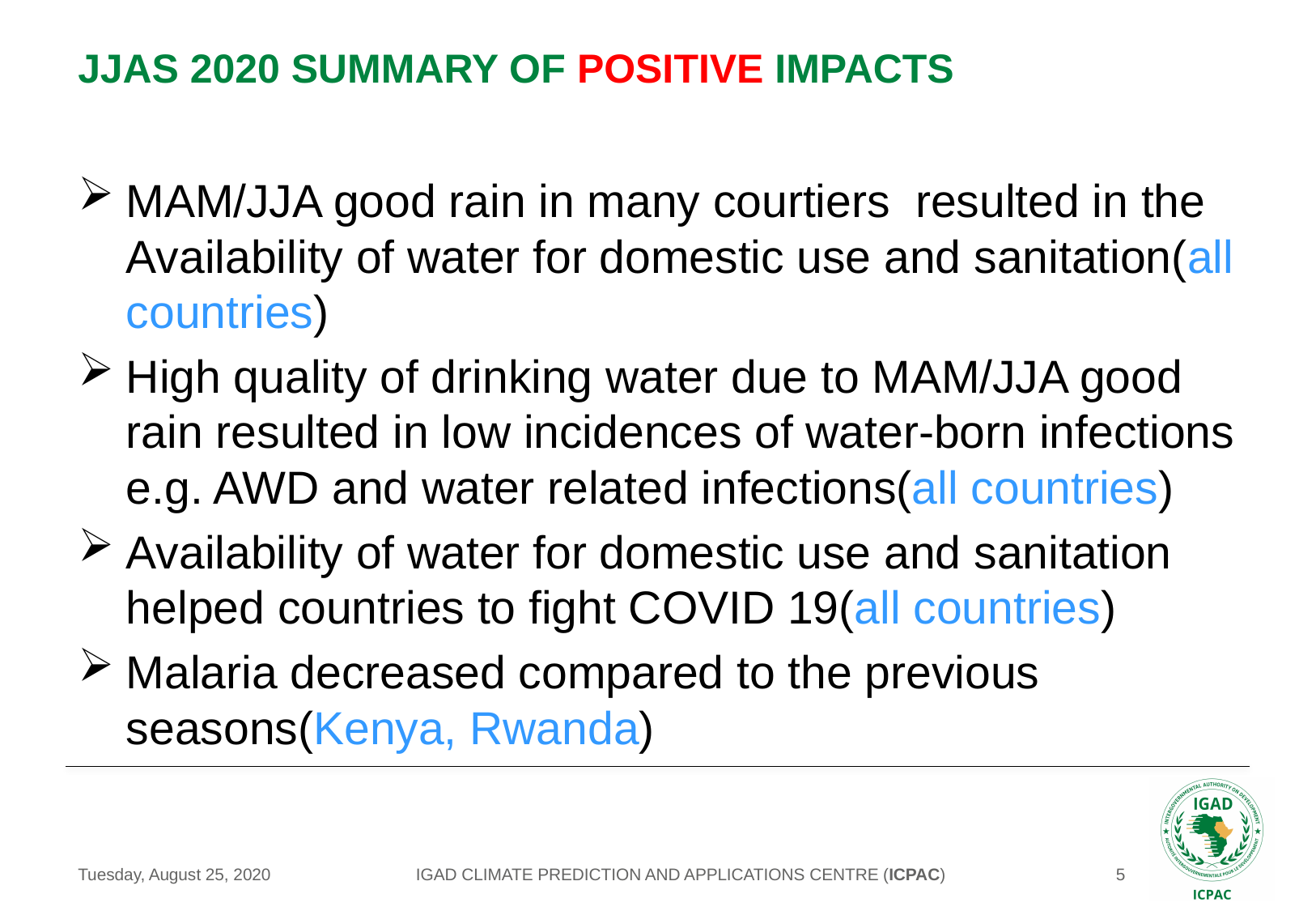

# JJAS 2020 summary of positive IMPACTS
MAM/JJA good rain in many courtiers  resulted in the Availability of water for domestic use and sanitation(all countries)
High quality of drinking water due to MAM/JJA good rain resulted in low incidences of water-born infections e.g. AWD and water related infections(all countries)
Availability of water for domestic use and sanitation helped countries to fight COVID 19(all countries)
Malaria decreased compared to the previous seasons(Kenya, Rwanda)

IGAD CLIMATE PREDICTION AND APPLICATIONS CENTRE (ICPAC)
Tuesday, August 25, 2020
5